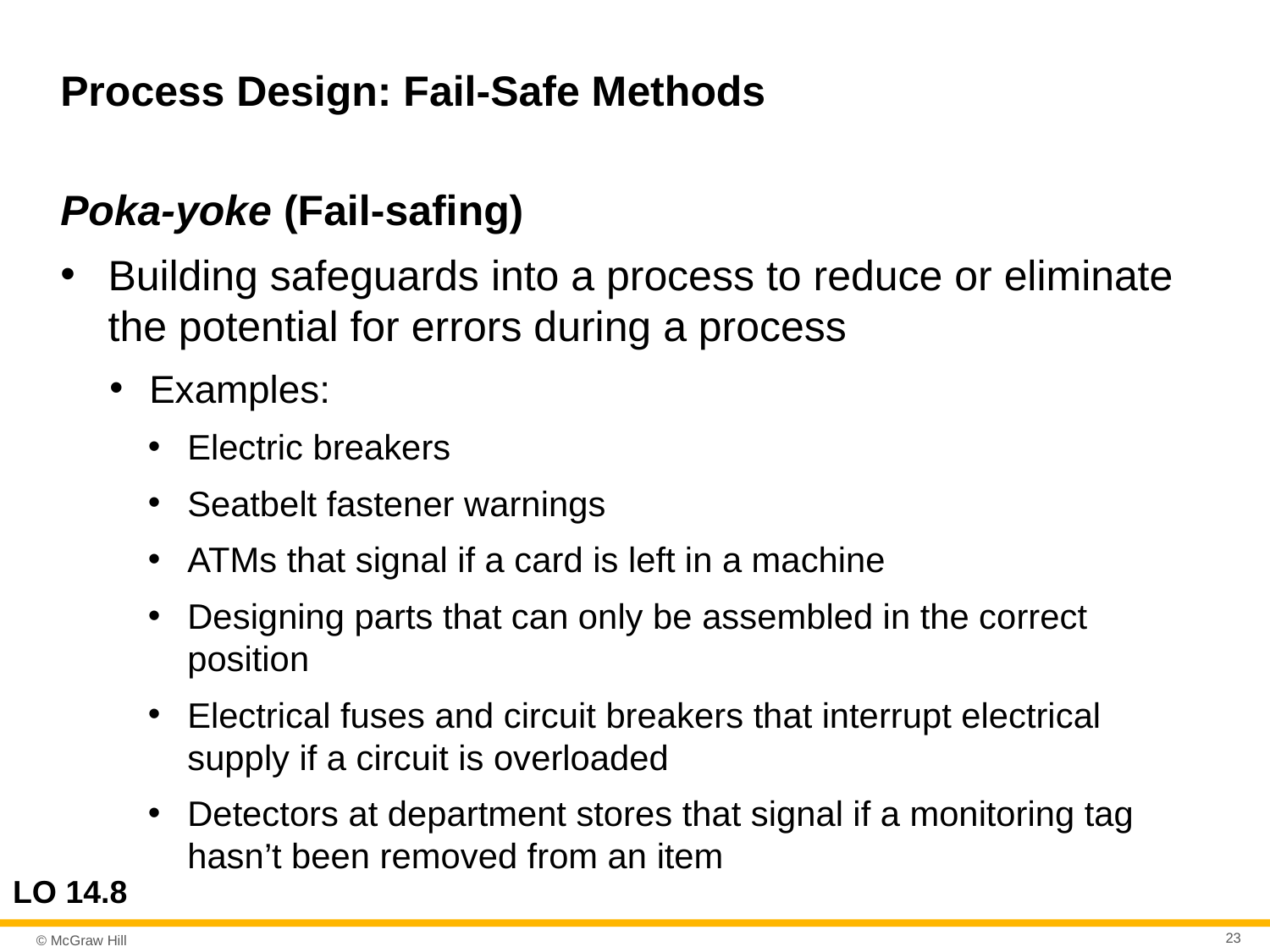

# Process Design: Fail-Safe Methods
Poka-yoke (Fail-safing)
Building safeguards into a process to reduce or eliminate the potential for errors during a process
Examples:
Electric breakers
Seatbelt fastener warnings
ATMs that signal if a card is left in a machine
Designing parts that can only be assembled in the correct position
Electrical fuses and circuit breakers that interrupt electrical supply if a circuit is overloaded
Detectors at department stores that signal if a monitoring tag hasn’t been removed from an item
LO 14.8